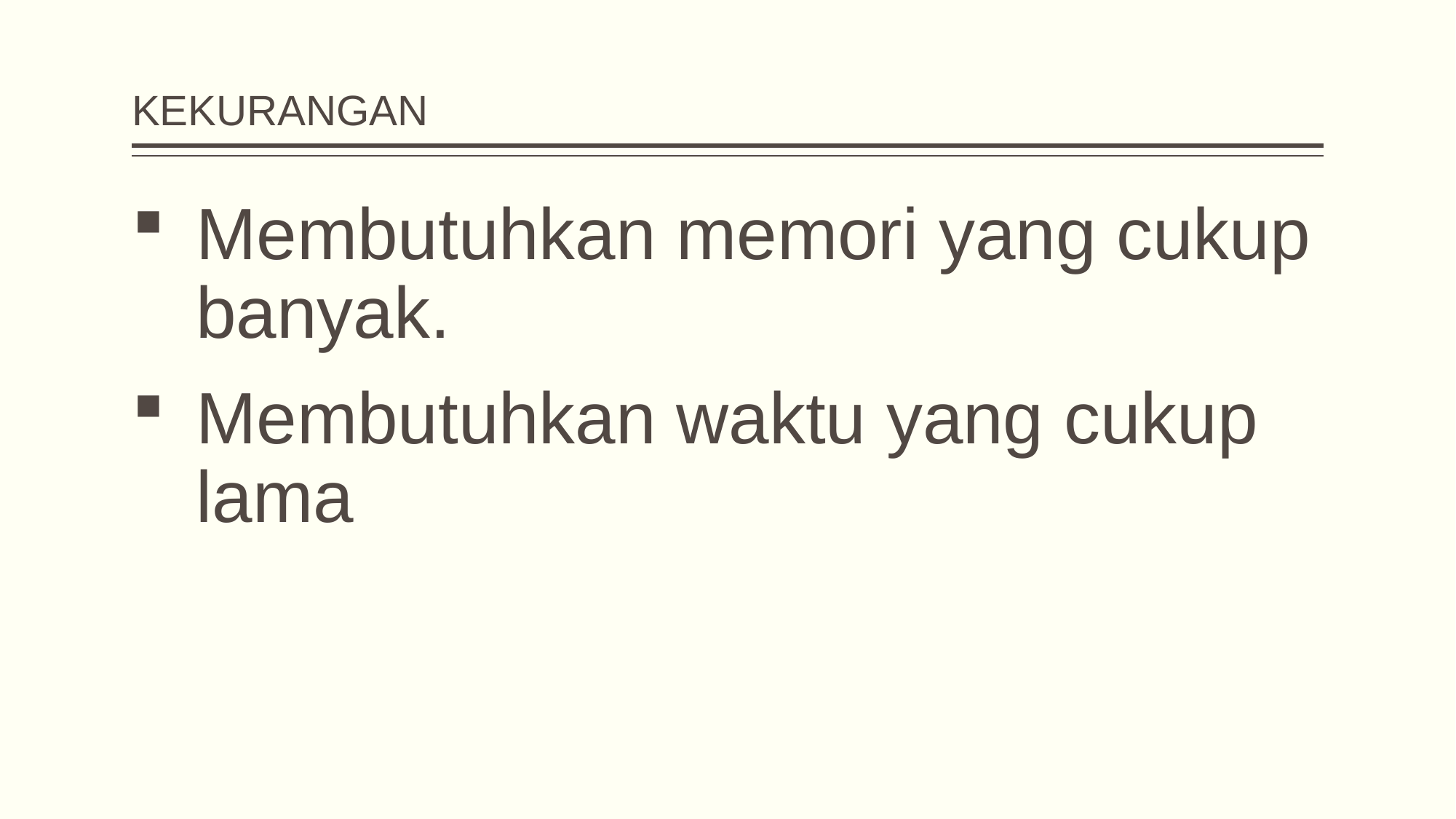

# KEKURANGAN
Membutuhkan memori yang cukup banyak.
Membutuhkan waktu yang cukup lama